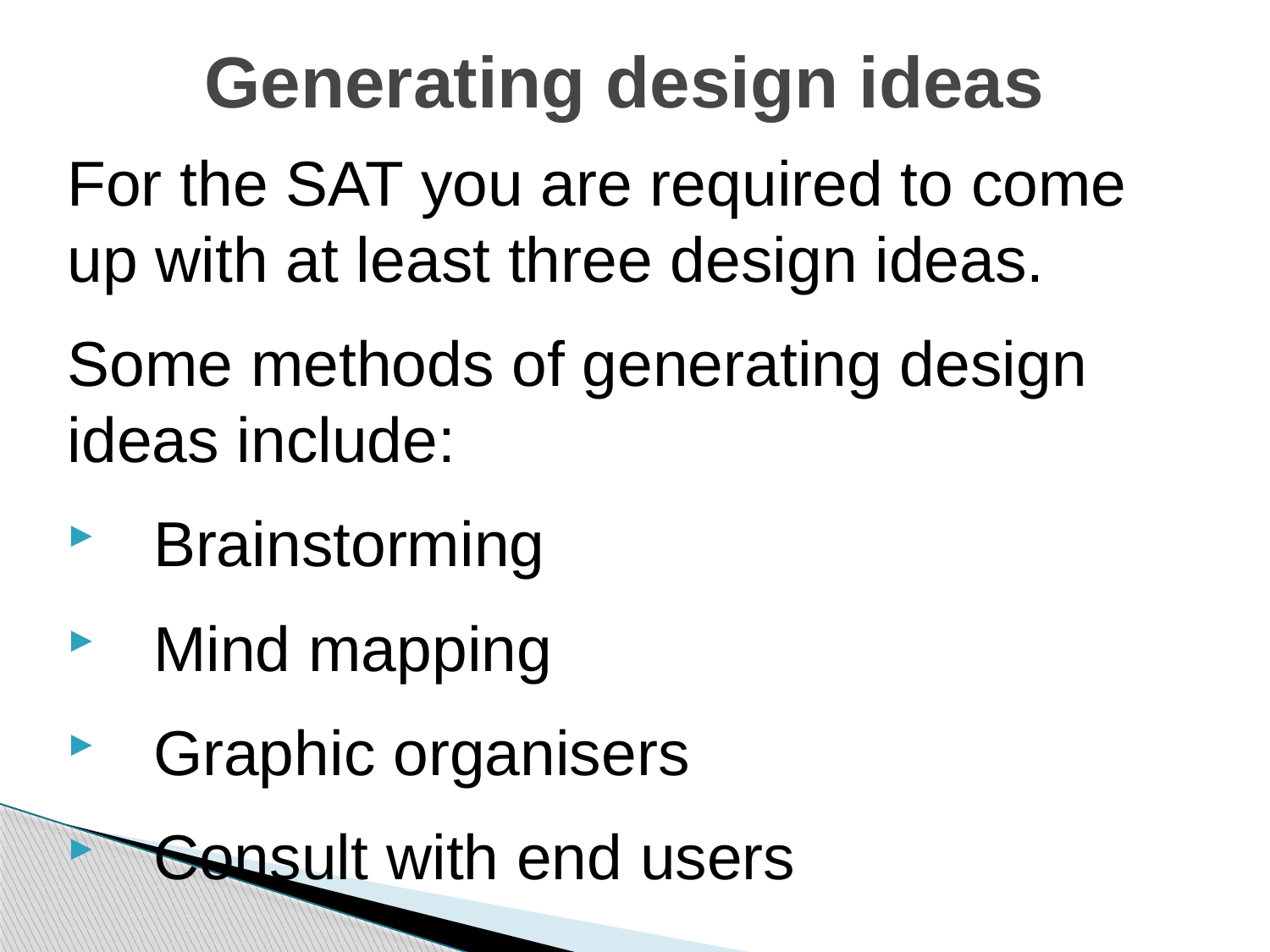

# Generating design ideas
For the SAT you are required to come up with at least three design ideas.
Some methods of generating design ideas include:
Brainstorming
Mind mapping
Graphic organisers
Consult with end users